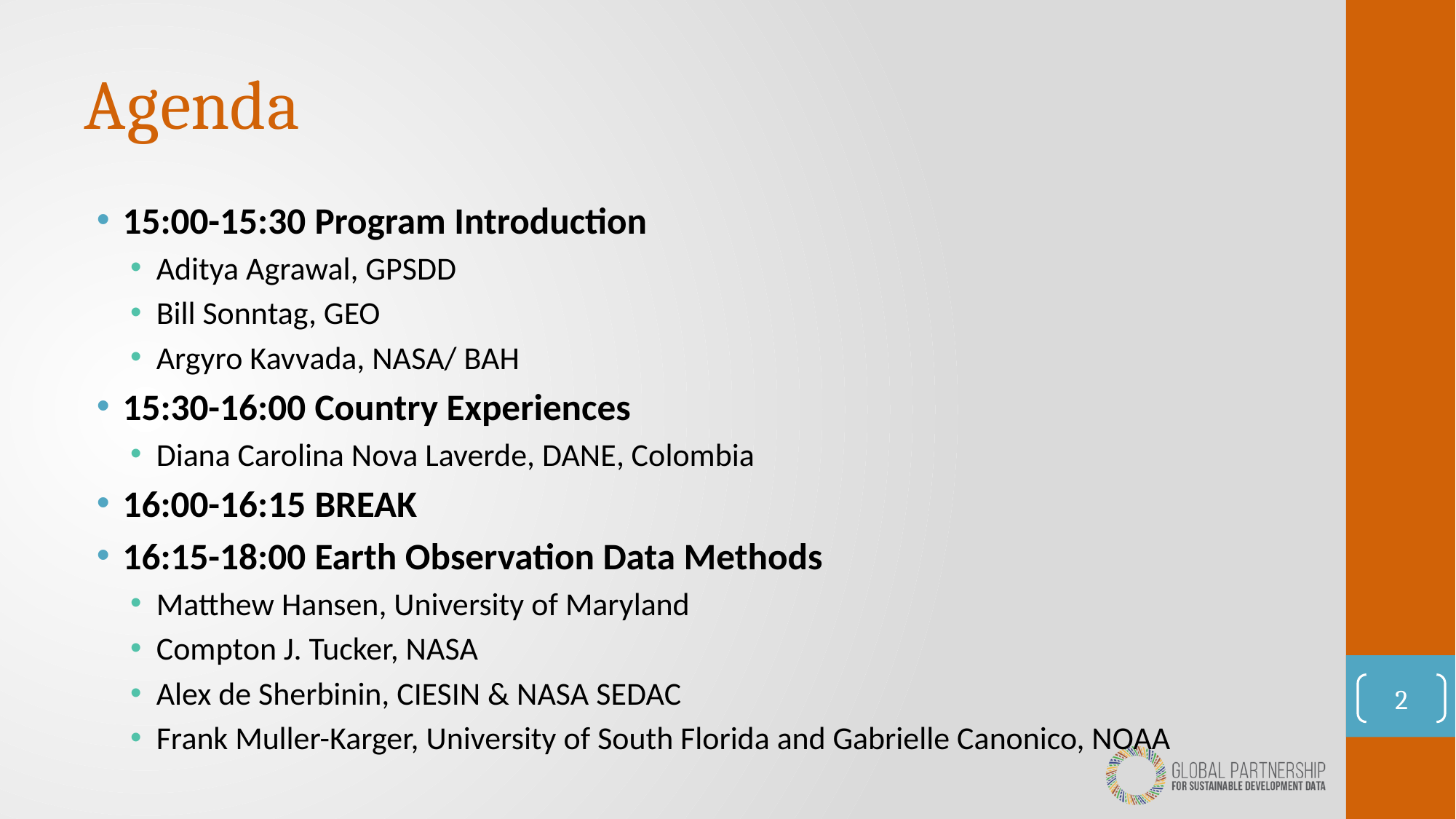

# Agenda
15:00-15:30	Program Introduction
Aditya Agrawal, GPSDD
Bill Sonntag, GEO
Argyro Kavvada, NASA/ BAH
15:30-16:00	Country Experiences
Diana Carolina Nova Laverde, DANE, Colombia
16:00-16:15	BREAK
16:15-18:00	Earth Observation Data Methods
Matthew Hansen, University of Maryland
Compton J. Tucker, NASA
Alex de Sherbinin, CIESIN & NASA SEDAC
Frank Muller-Karger, University of South Florida and Gabrielle Canonico, NOAA

2